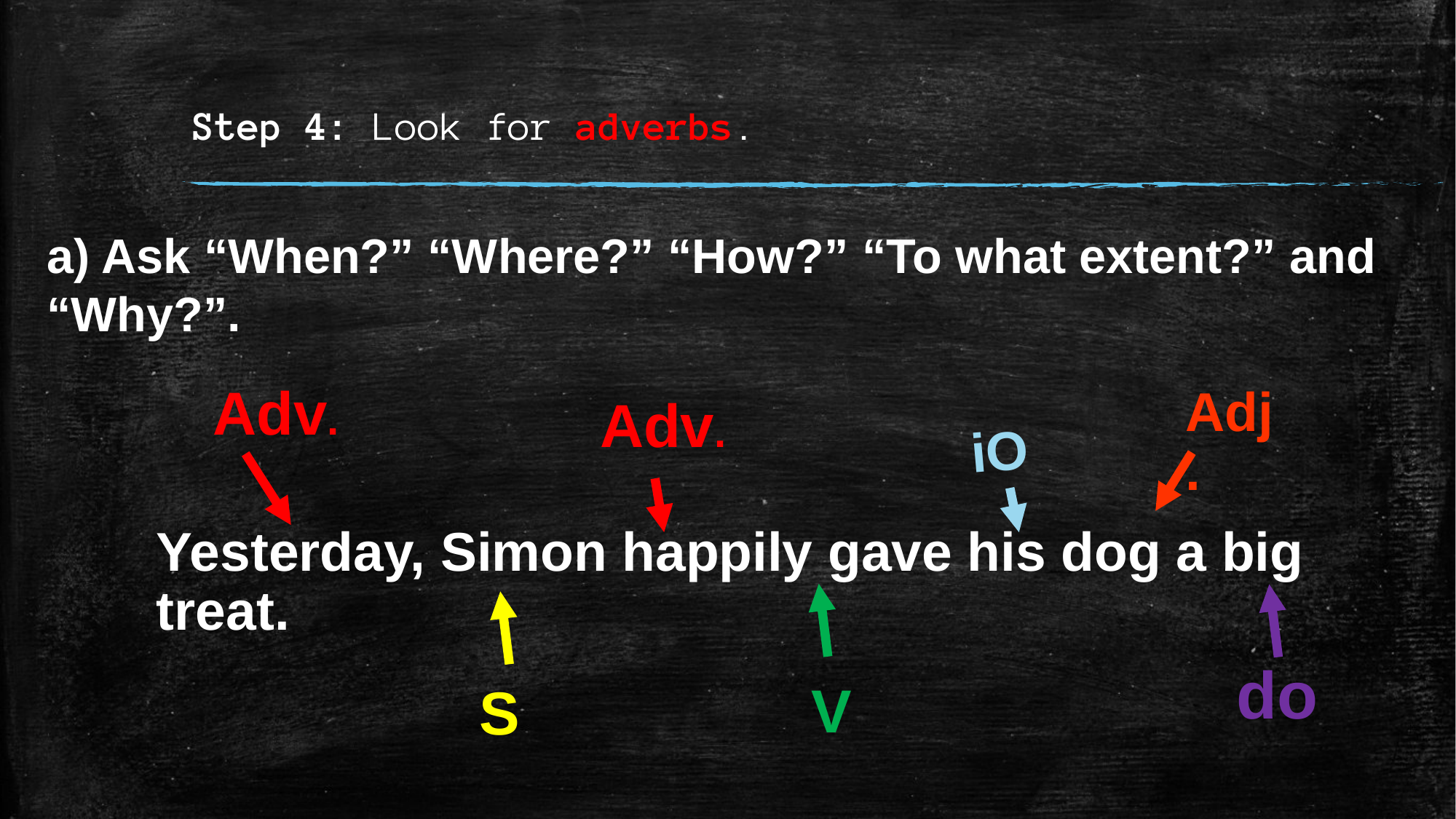

# Step 4: Look for adverbs.
a) Ask “When?” “Where?” “How?” “To what extent?” and “Why?”.
Adv.
Adj.
Adv.
iO
Yesterday, Simon happily gave his dog a big treat.

do
V
S